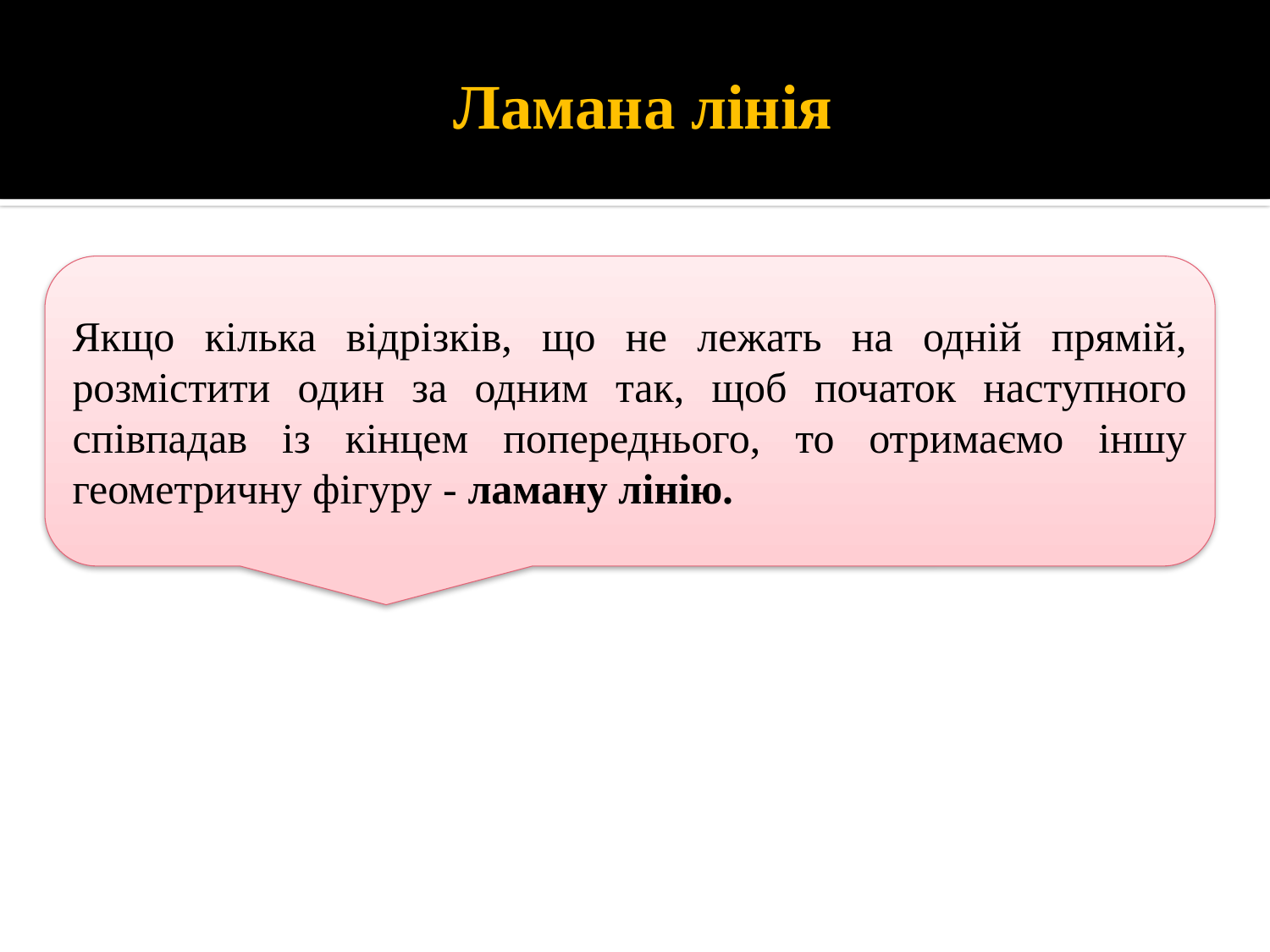

Ламана лінія
Якщо кілька відрізків, що не лежать на одній прямій, розмістити один за одним так, щоб початок наступного співпадав із кінцем попереднього, то отримаємо іншу геометричну фігуру - ламану лінію.